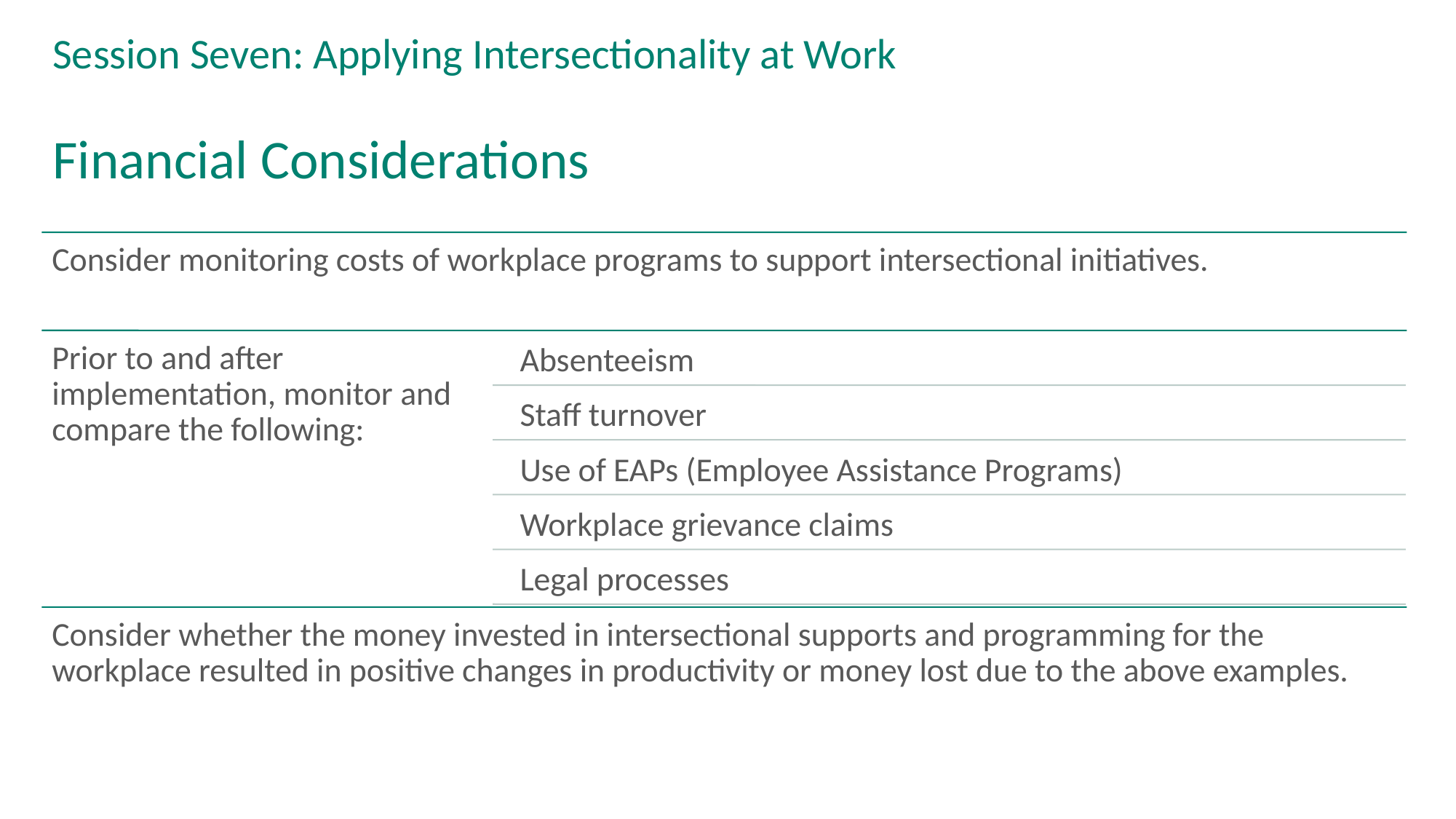

# Session Seven: Applying Intersectionality at Work
Financial Considerations
Consider monitoring costs of workplace programs to support intersectional initiatives.
Prior to and after implementation, monitor and compare the following:
Absenteeism
Staff turnover
Use of EAPs (Employee Assistance Programs)
Workplace grievance claims
Legal processes
Consider whether the money invested in intersectional supports and programming for the workplace resulted in positive changes in productivity or money lost due to the above examples.